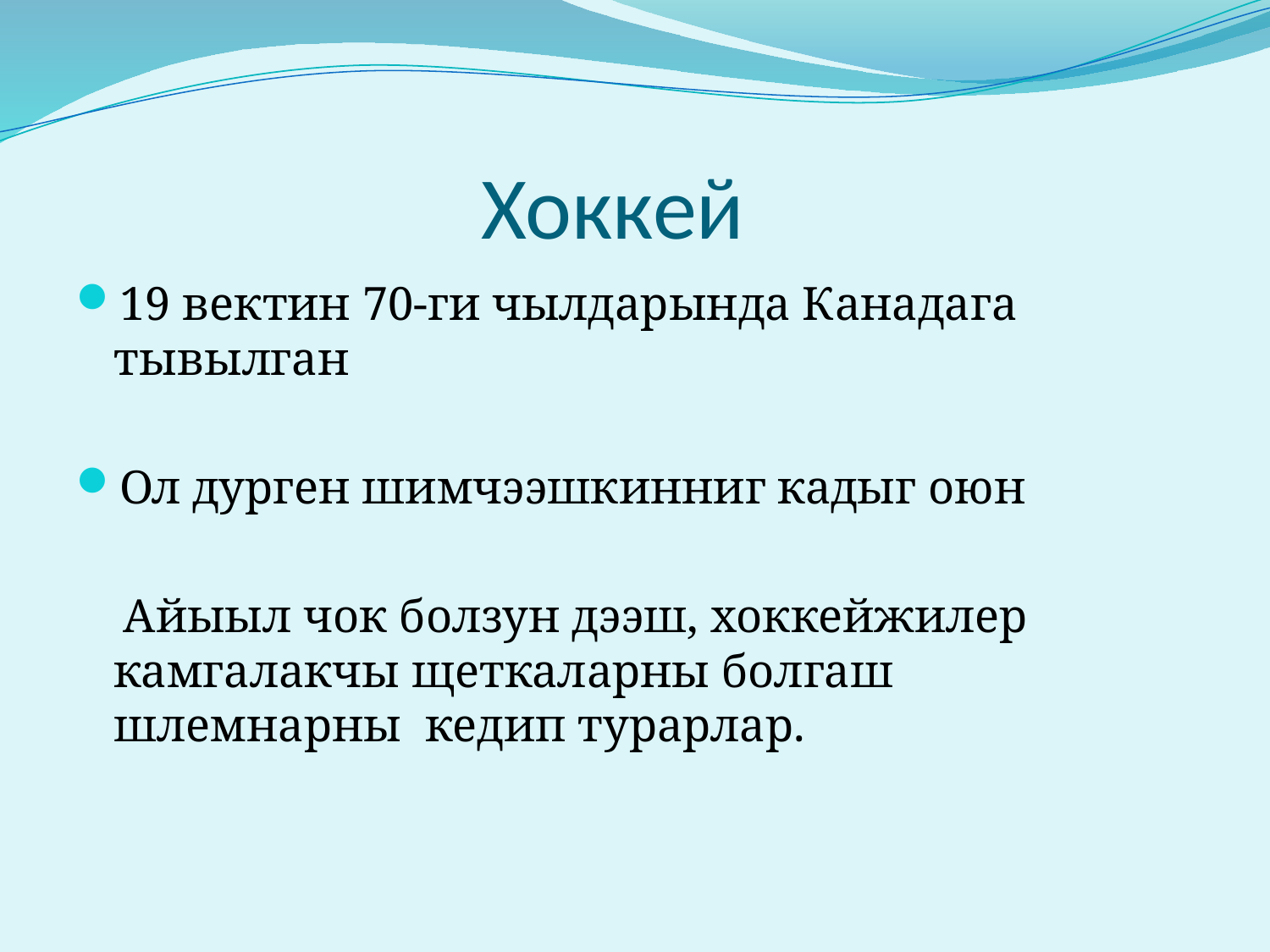

# Хоккей
19 вектин 70-ги чылдарында Канадага тывылган

Ол дурген шимчээшкинниг кадыг оюн

    Айыыл чок болзун дээш, хоккейжилер камгалакчы щеткаларны болгаш шлемнарны  кедип турарлар.